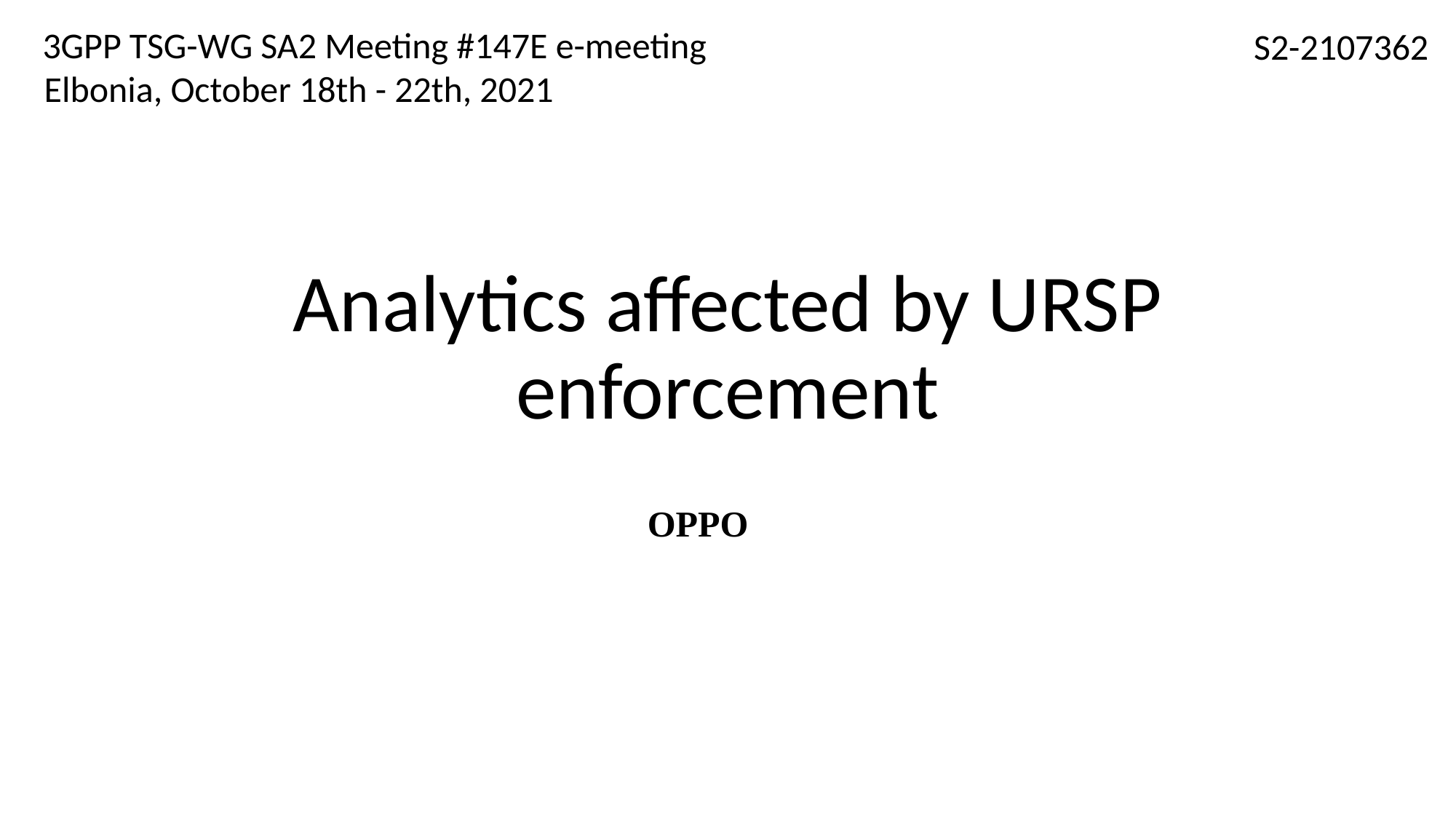

S2-2107362
3GPP TSG-WG SA2 Meeting #147E e-meeting
 Elbonia, October 18th - 22th, 2021
# Analytics affected by URSP enforcement
OPPO